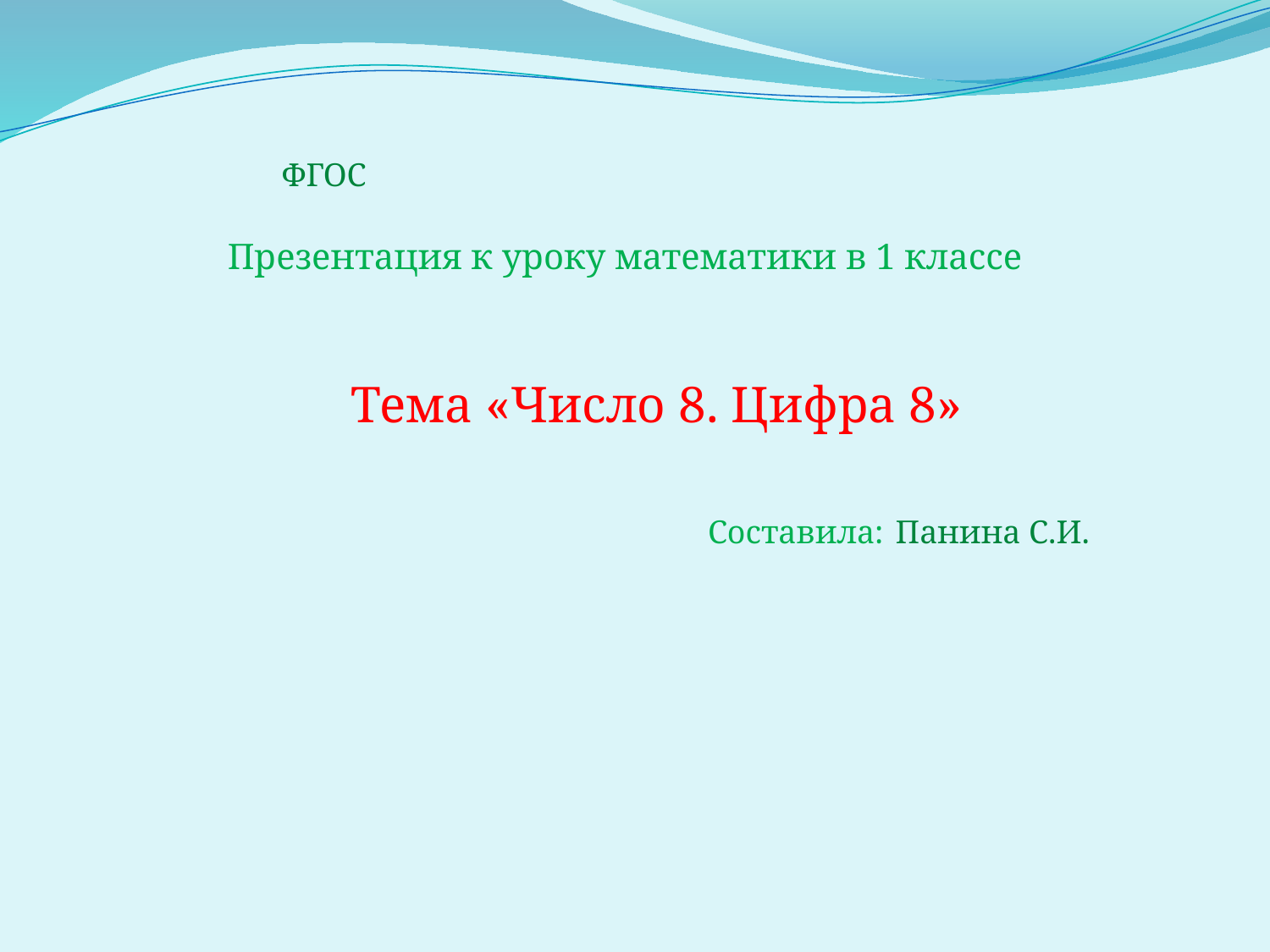

ФГОС
      Презентация к уроку математики в 1 классе
                 Тема «Число 8. Цифра 8»
                                  Составила:
Панина С.И.